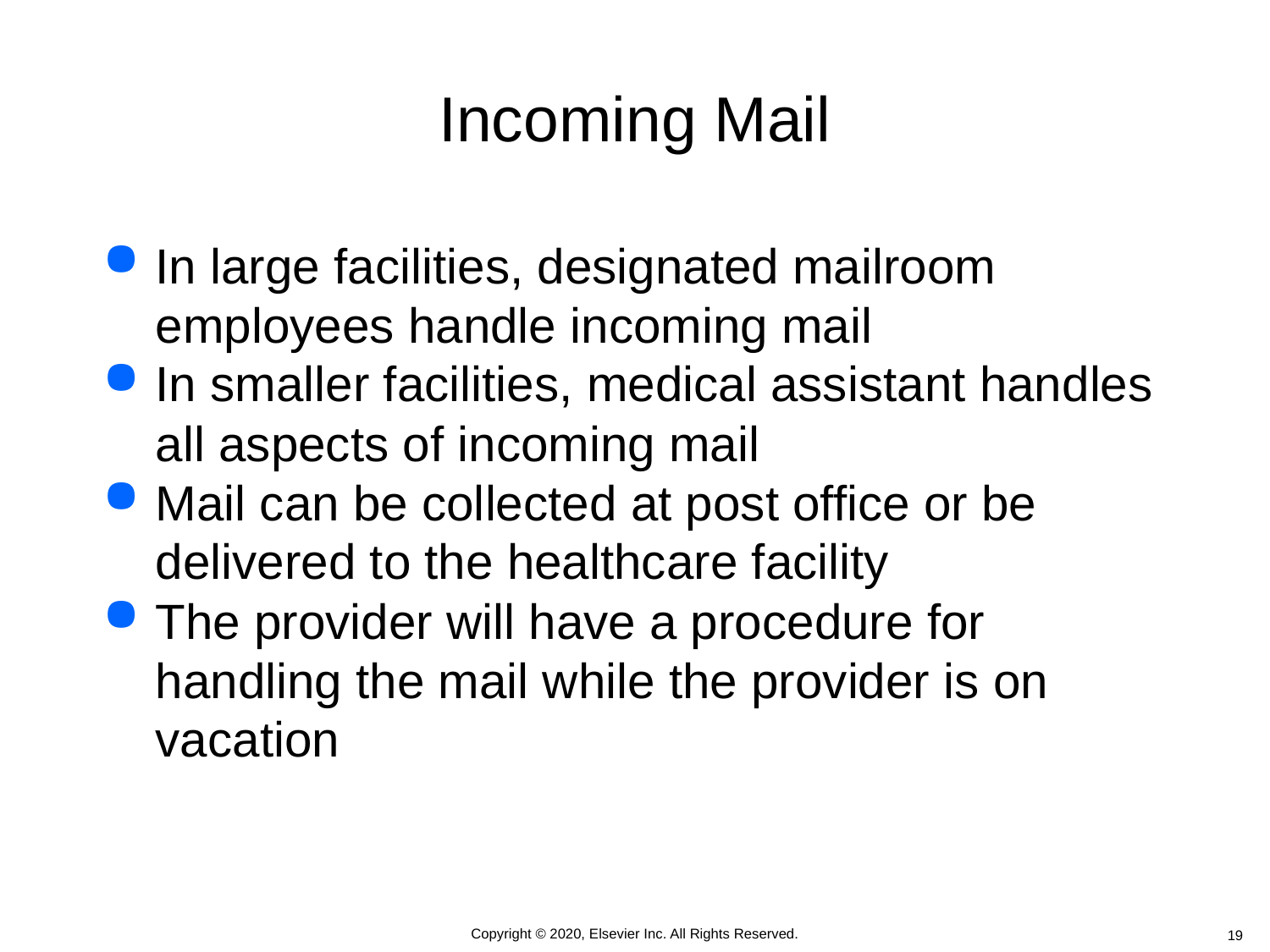

# Incoming Mail
In large facilities, designated mailroom employees handle incoming mail
In smaller facilities, medical assistant handles all aspects of incoming mail
Mail can be collected at post office or be delivered to the healthcare facility
The provider will have a procedure for handling the mail while the provider is on vacation

 19